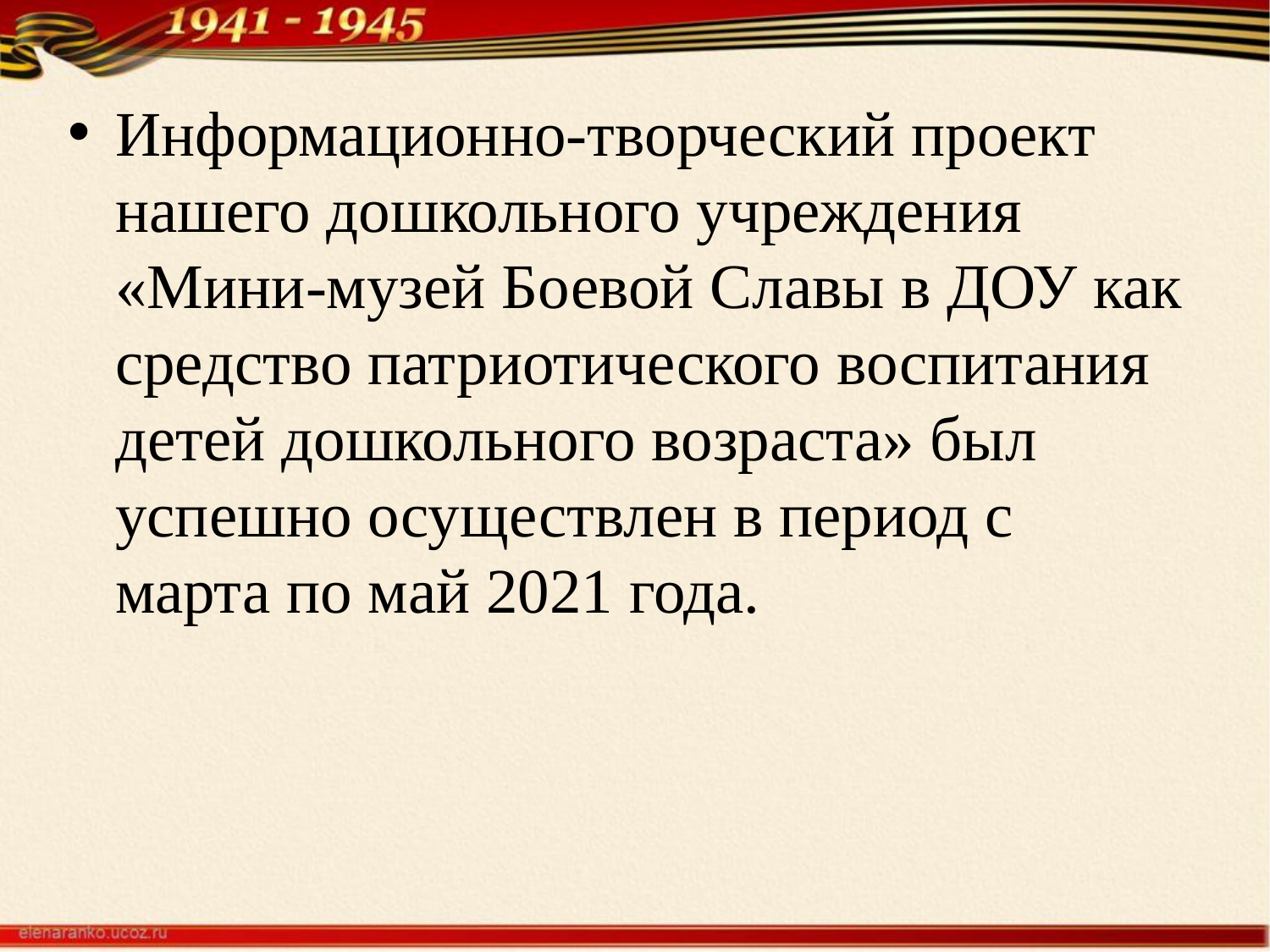

Информационно-творческий проект нашего дошкольного учреждения «Мини-музей Боевой Славы в ДОУ как средство патриотического воспитания детей дошкольного возраста» был успешно осуществлен в период с марта по май 2021 года.